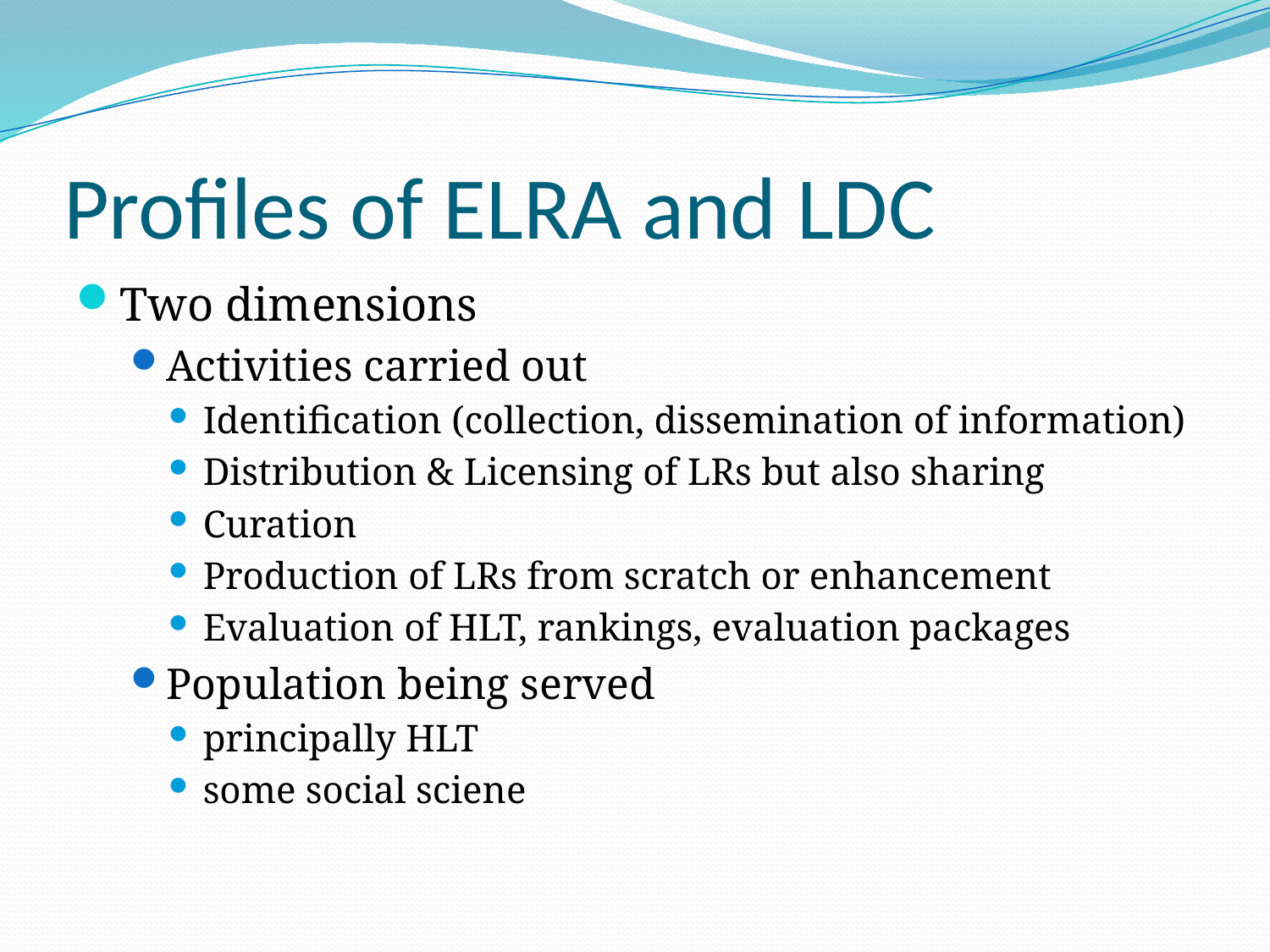

# Profiles of ELRA and LDC
Two dimensions
Activities carried out
Identification (collection, dissemination of information)
Distribution & Licensing of LRs but also sharing
Curation
Production of LRs from scratch or enhancement
Evaluation of HLT, rankings, evaluation packages
Population being served
principally HLT
some social sciene